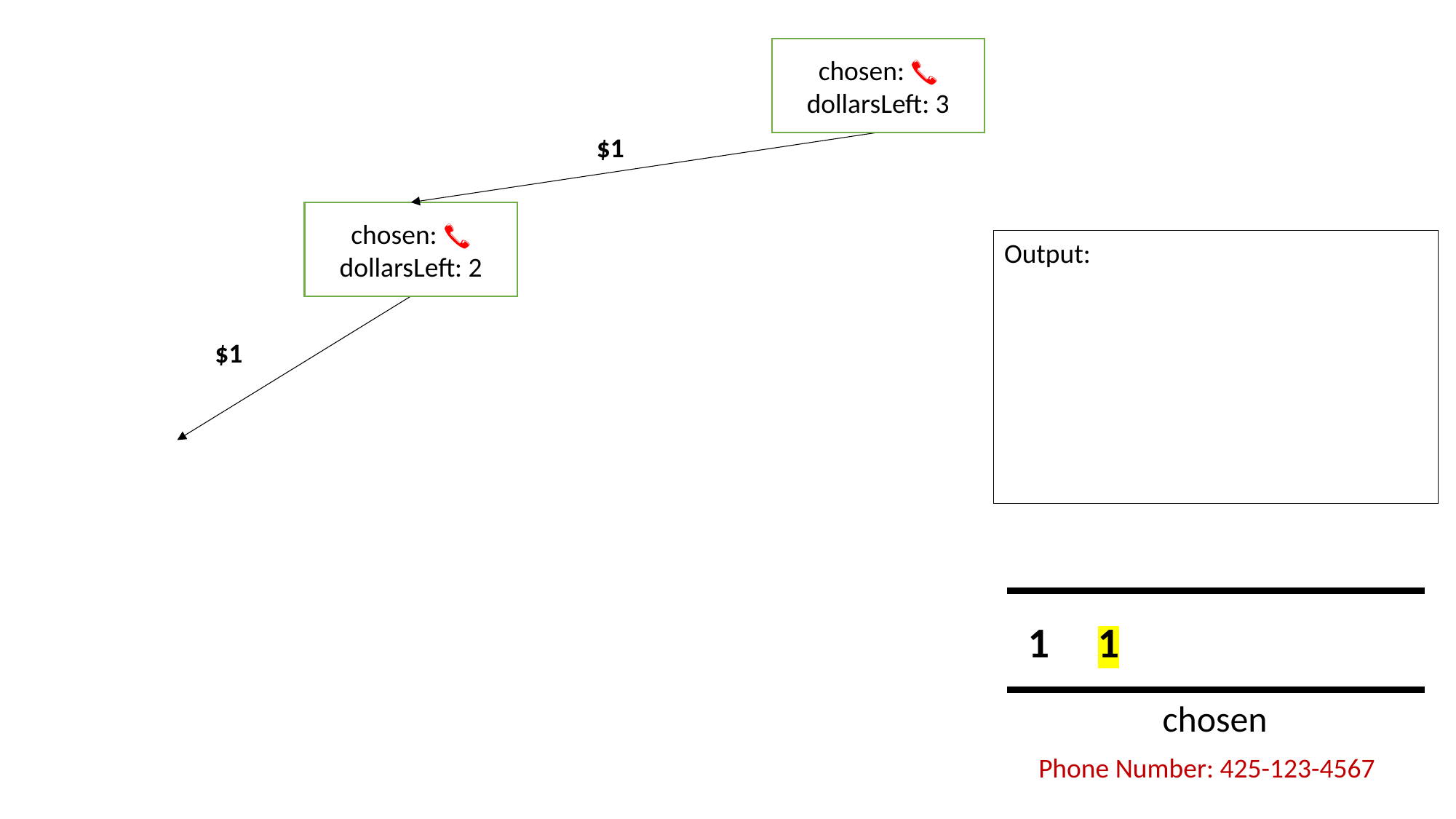

chosen: 📞
dollarsLeft: 3
$1
chosen: 📞
dollarsLeft: 2
Output:

$1
1     1

chosen
Phone Number: 425-123-4567